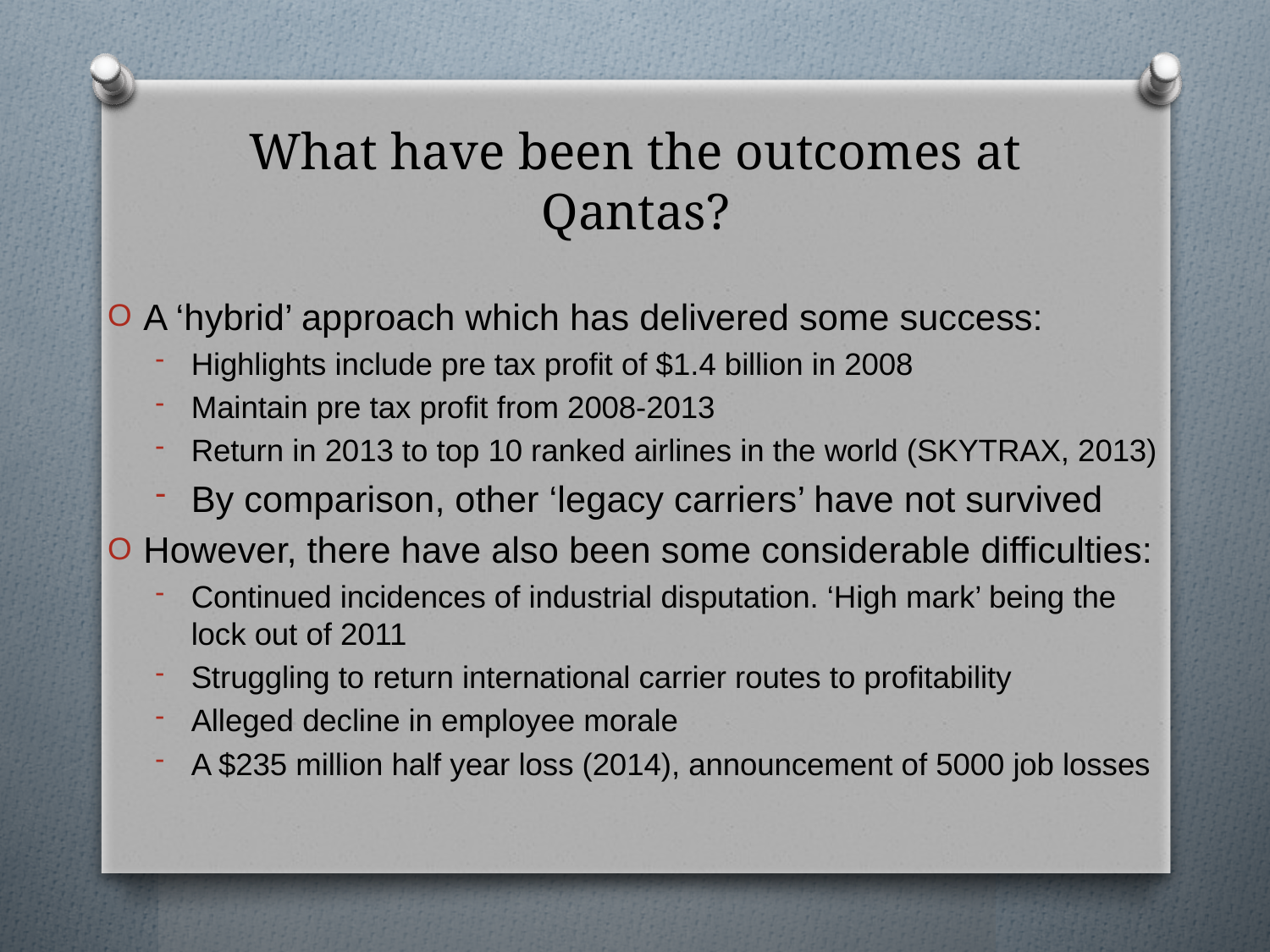

# What have been the outcomes at Qantas?

A ‘hybrid’ approach which has delivered some success:
Highlights include pre tax profit of $1.4 billion in 2008
Maintain pre tax profit from 2008-2013
Return in 2013 to top 10 ranked airlines in the world (SKYTRAX, 2013)
By comparison, other ‘legacy carriers’ have not survived
However, there have also been some considerable difficulties:
Continued incidences of industrial disputation. ‘High mark’ being the lock out of 2011
Struggling to return international carrier routes to profitability
Alleged decline in employee morale
A $235 million half year loss (2014), announcement of 5000 job losses